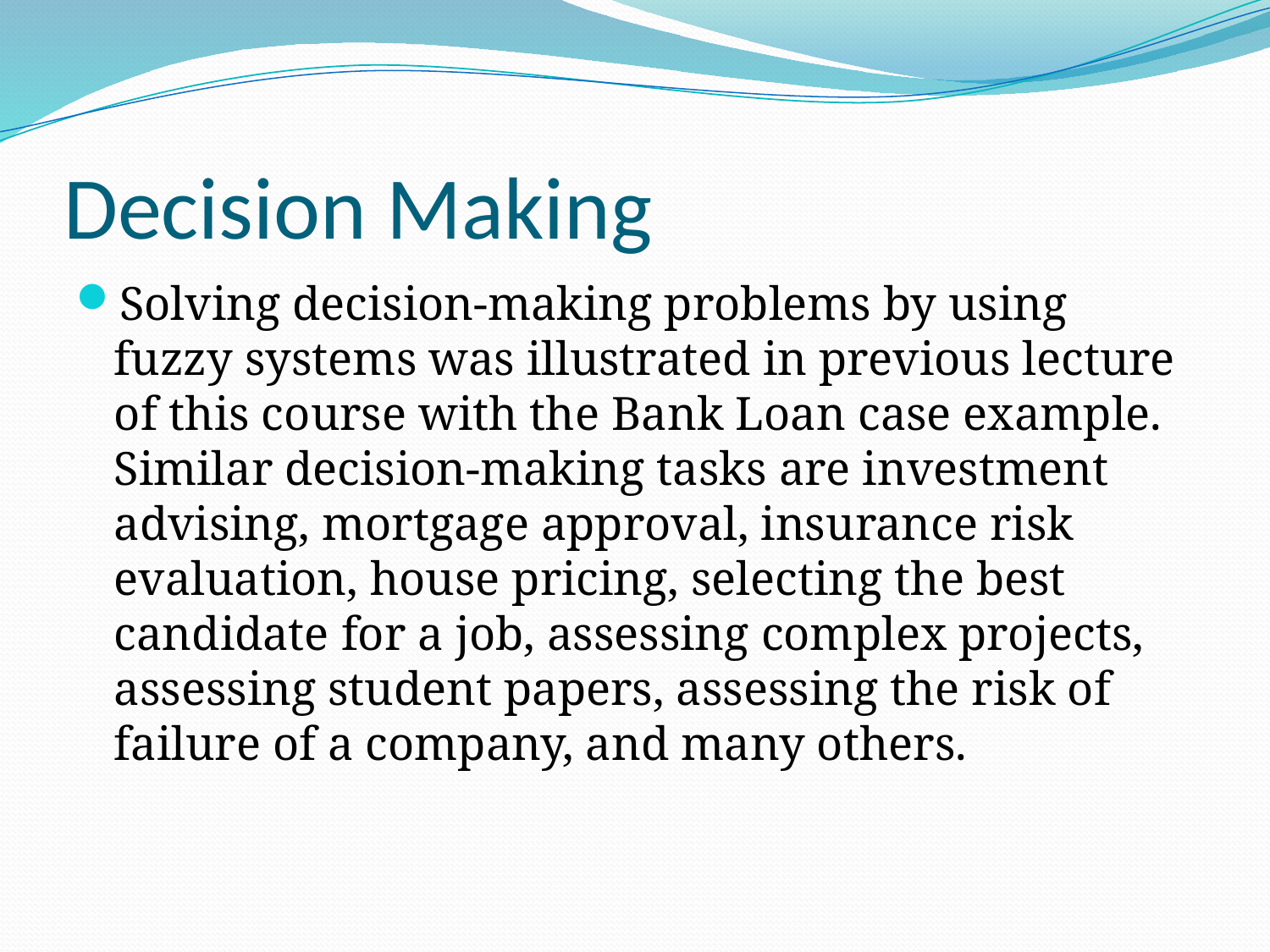

# Decision Making
Solving decision-making problems by using fuzzy systems was illustrated in previous lecture of this course with the Bank Loan case example. Similar decision-making tasks are investment advising, mortgage approval, insurance risk evaluation, house pricing, selecting the best candidate for a job, assessing complex projects, assessing student papers, assessing the risk of failure of a company, and many others.